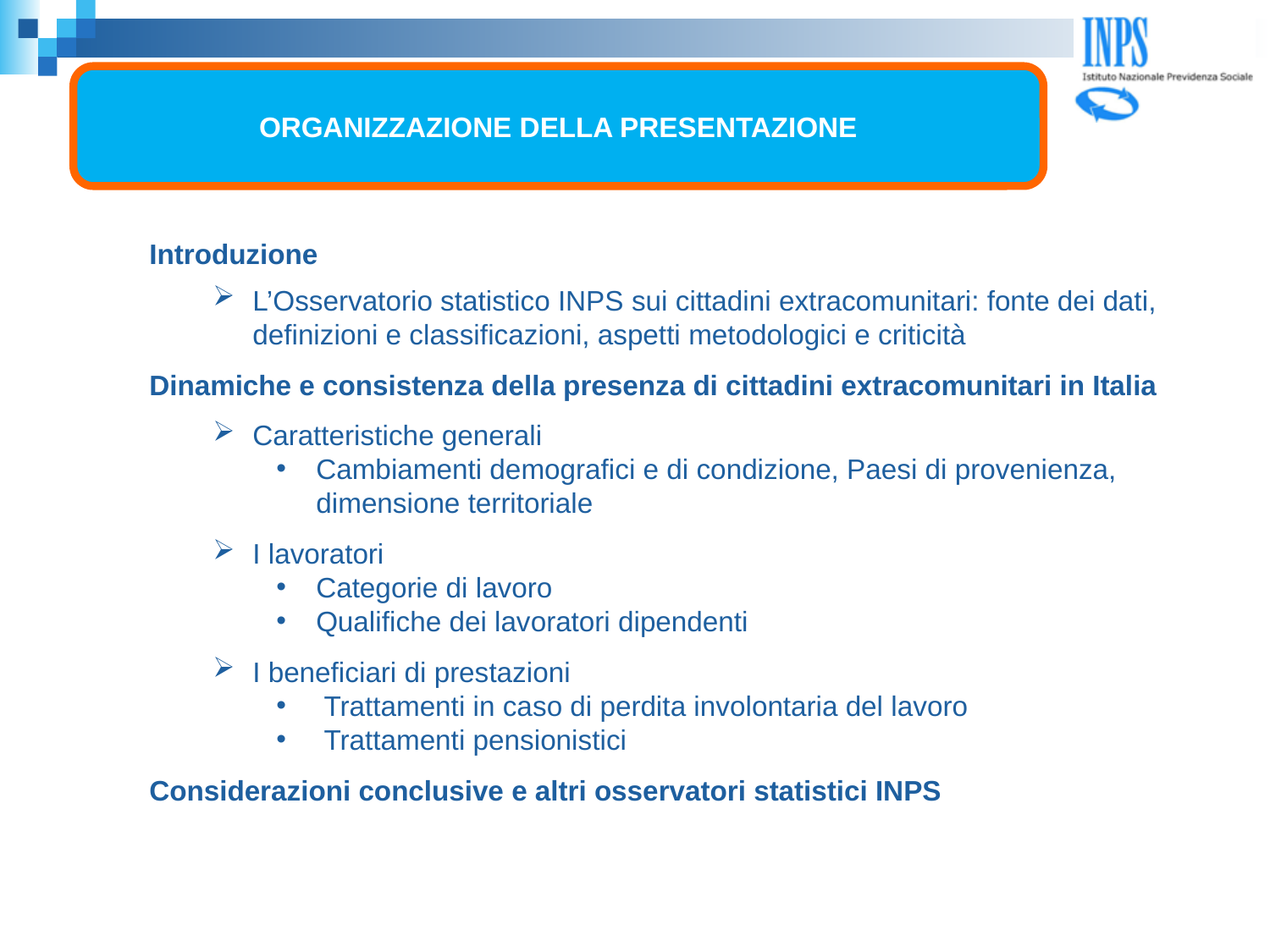

ORGANIZZAZIONE DELLA PRESENTAZIONE

Introduzione

L’Osservatorio statistico INPS sui cittadini extracomunitari: fonte dei dati, definizioni e classificazioni, aspetti metodologici e criticità

Dinamiche e consistenza della presenza di cittadini extracomunitari in Italia

Caratteristiche generali
Cambiamenti demografici e di condizione, Paesi di provenienza, dimensione territoriale

I lavoratori
Categorie di lavoro
Qualifiche dei lavoratori dipendenti

I beneficiari di prestazioni
Trattamenti in caso di perdita involontaria del lavoro
Trattamenti pensionistici

Considerazioni conclusive e altri osservatori statistici INPS